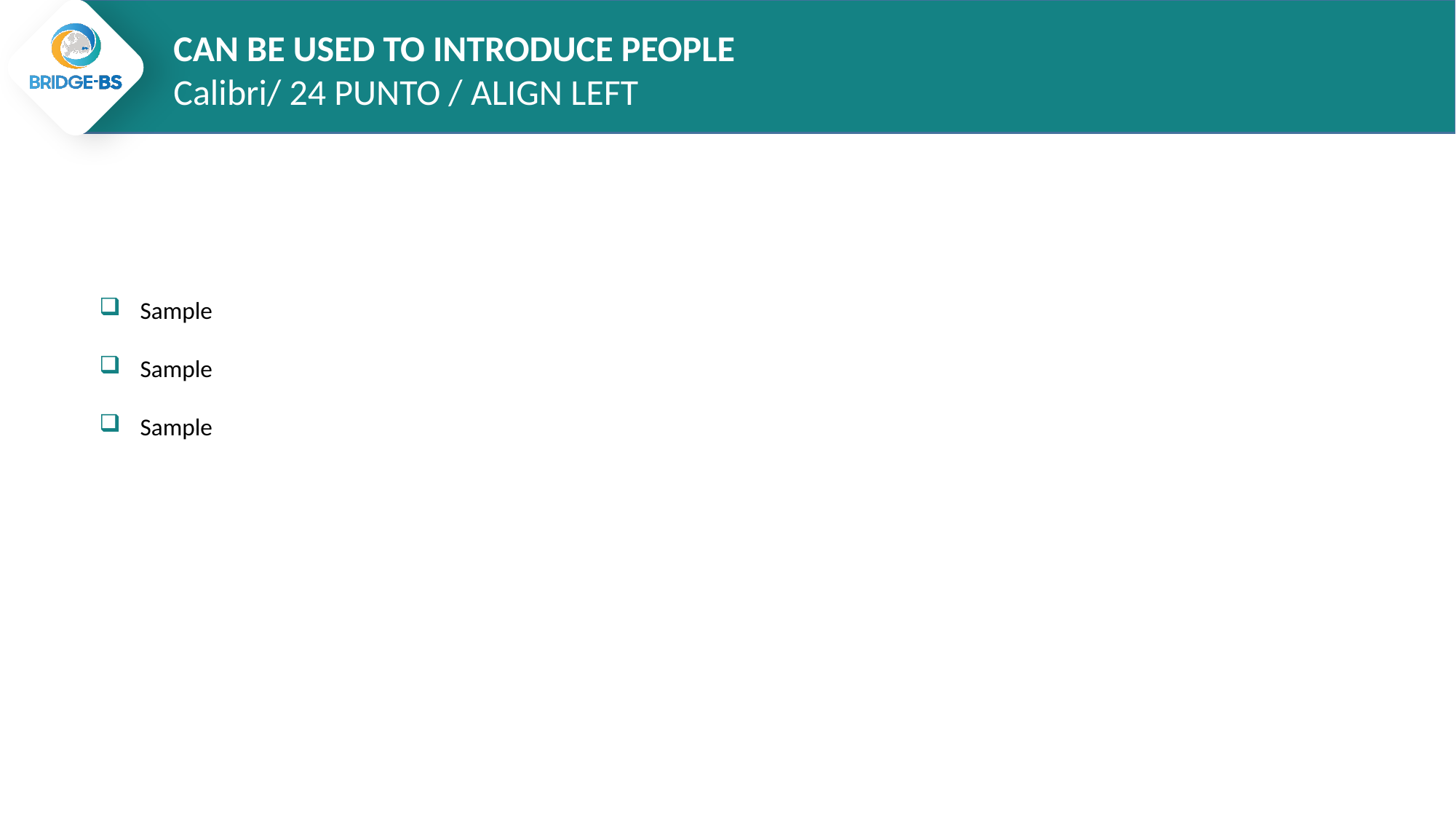

CAN BE USED TO INTRODUCE PEOPLE
Calibri/ 24 PUNTO / ALIGN LEFT
Sample

Sample

Sample